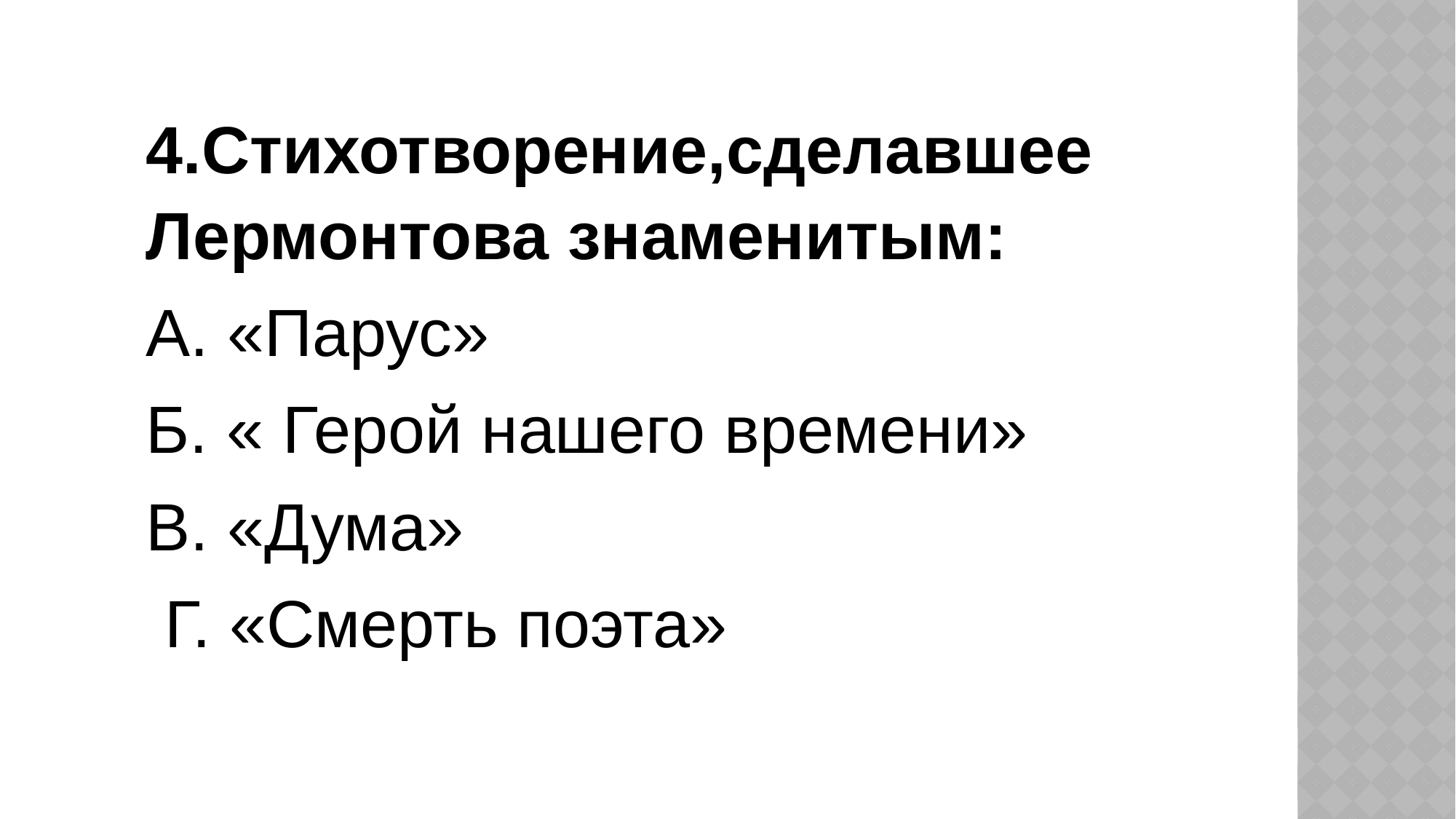

4.Стихотворение,сделавшее Лермонтова знаменитым:
А. «Парус»
Б. « Герой нашего времени»
В. «Дума»
 Г. «Смерть поэта»